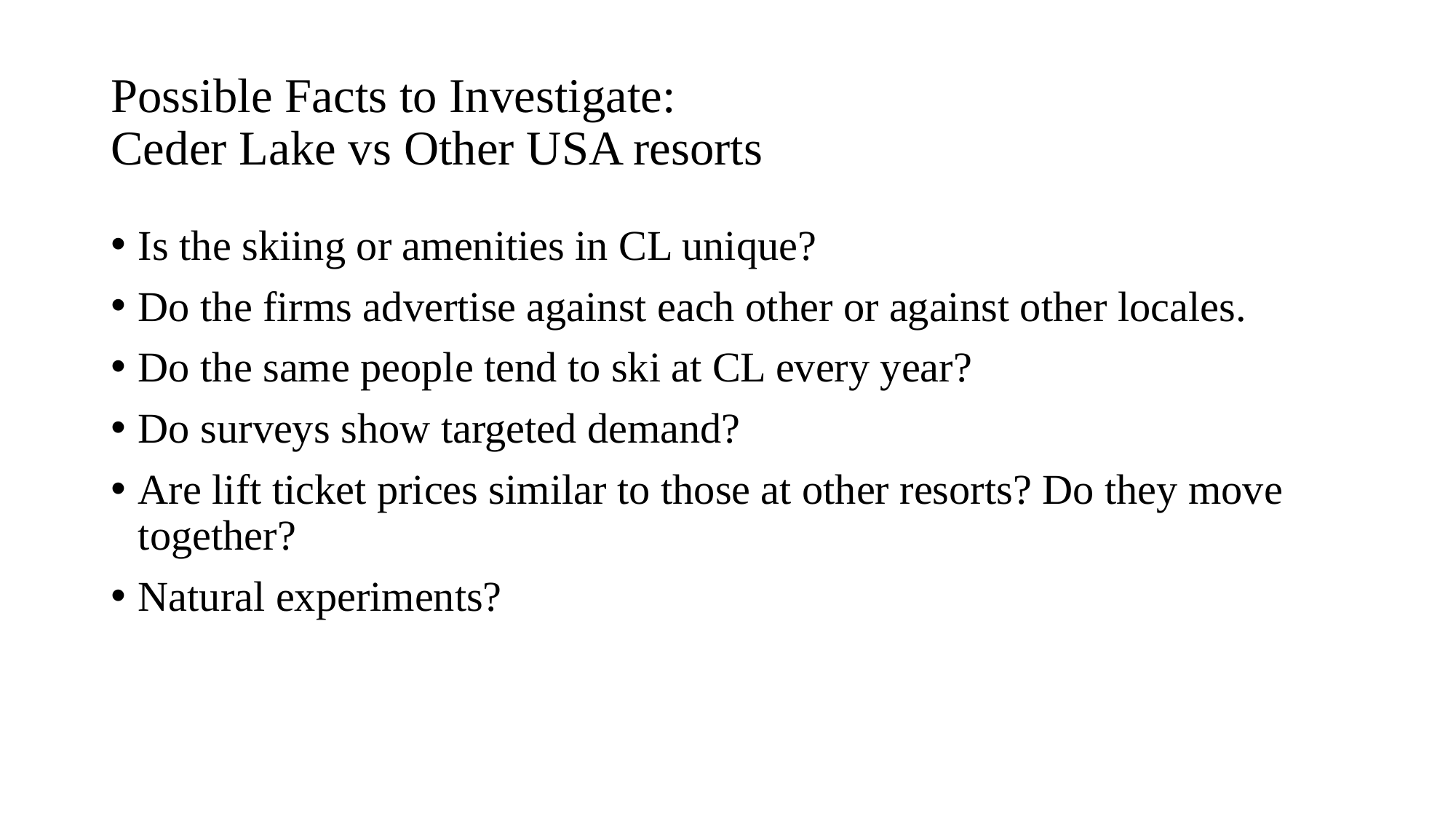

# Possible Facts to Investigate: Ceder Lake vs Other USA resorts
Is the skiing or amenities in CL unique?
Do the firms advertise against each other or against other locales.
Do the same people tend to ski at CL every year?
Do surveys show targeted demand?
Are lift ticket prices similar to those at other resorts? Do they move together?
Natural experiments?